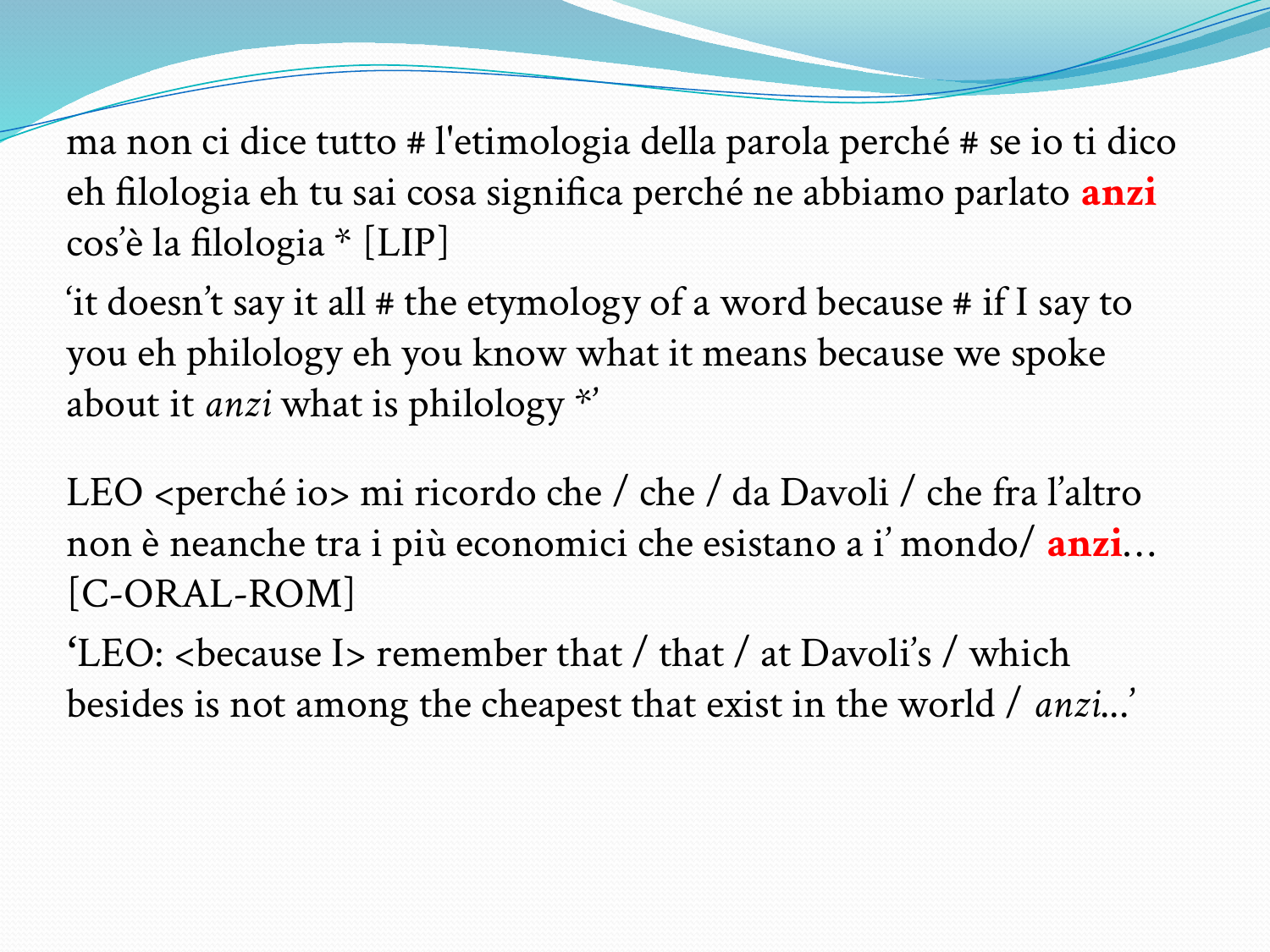

#
ma non ci dice tutto # l'etimologia della parola perché # se io ti dico eh filologia eh tu sai cosa significa perché ne abbiamo parlato anzi cos’è la filologia * [LIP]
‘it doesn’t say it all # the etymology of a word because # if I say to you eh philology eh you know what it means because we spoke about it anzi what is philology *’

LEO <perché io> mi ricordo che / che / da Davoli / che fra l’altro non è neanche tra i più economici che esistano a i’ mondo/ anzi… [C-ORAL-ROM]
‘LEO: <because I> remember that / that / at Davoli’s / which besides is not among the cheapest that exist in the world / anzi...’